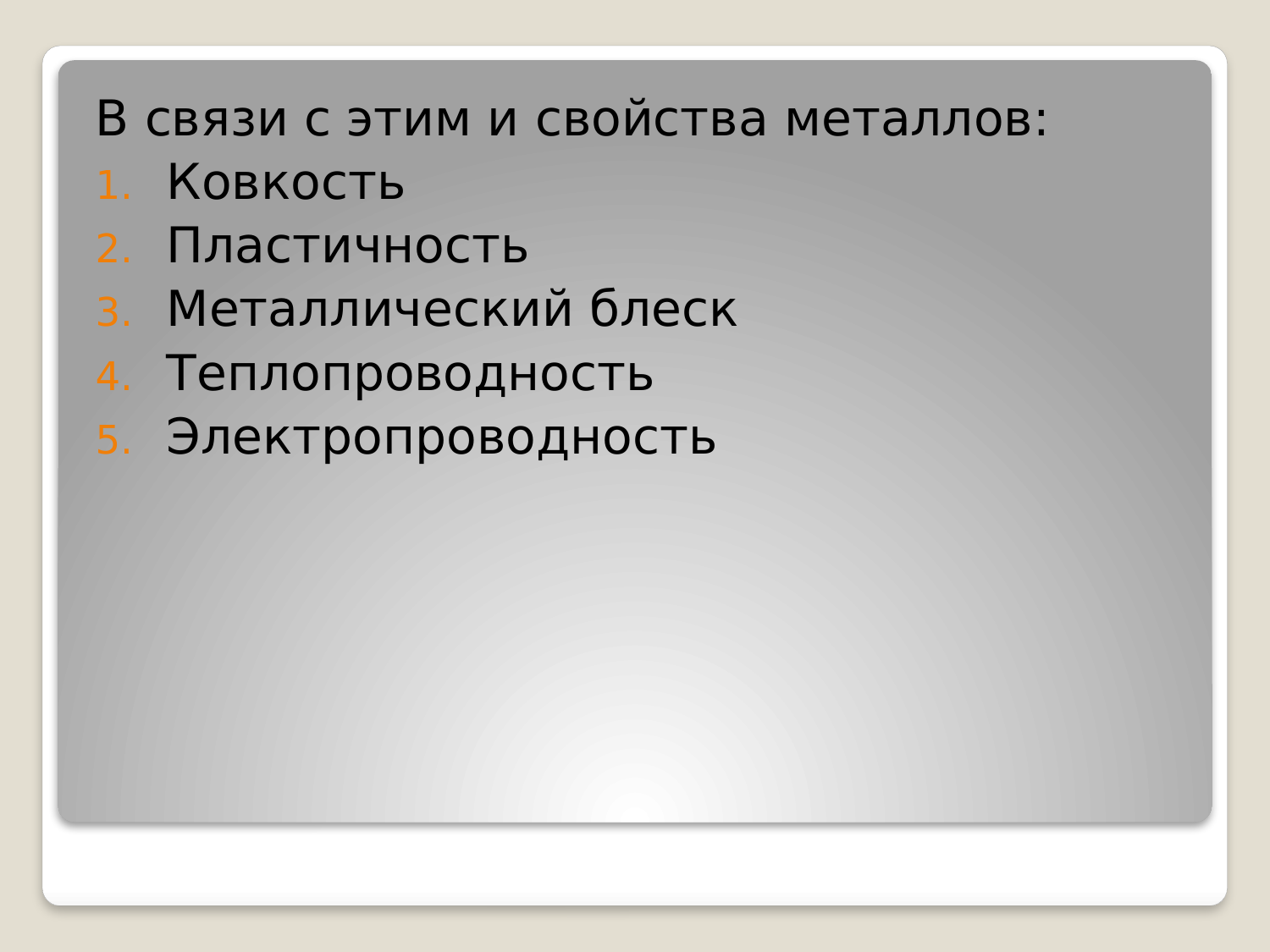

В связи с этим и свойства металлов:
Ковкость
Пластичность
Металлический блеск
Теплопроводность
Электропроводность